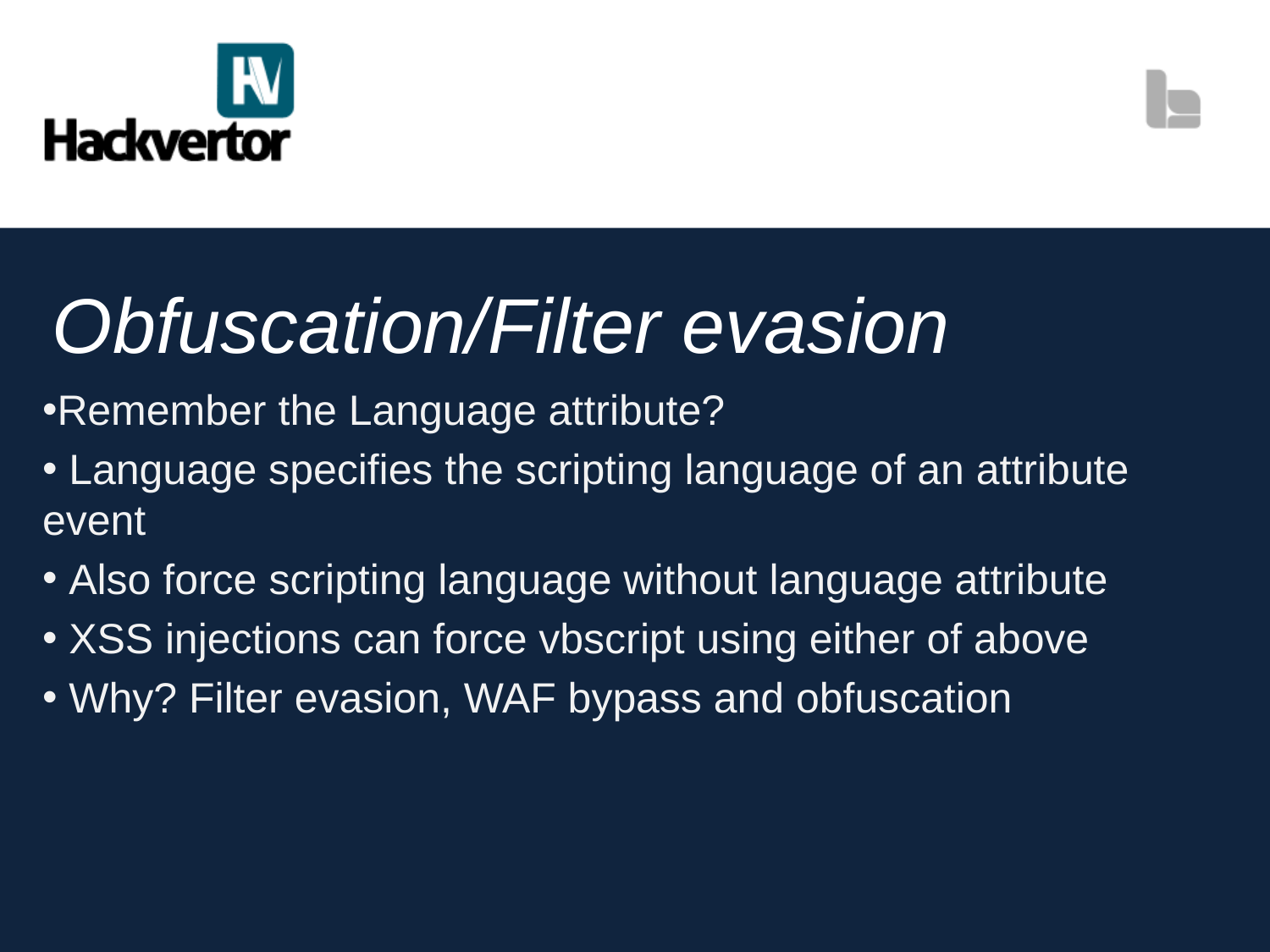

# Obfuscation/Filter evasion
Remember the Language attribute?
 Language specifies the scripting language of an attribute event
 Also force scripting language without language attribute
 XSS injections can force vbscript using either of above
 Why? Filter evasion, WAF bypass and obfuscation